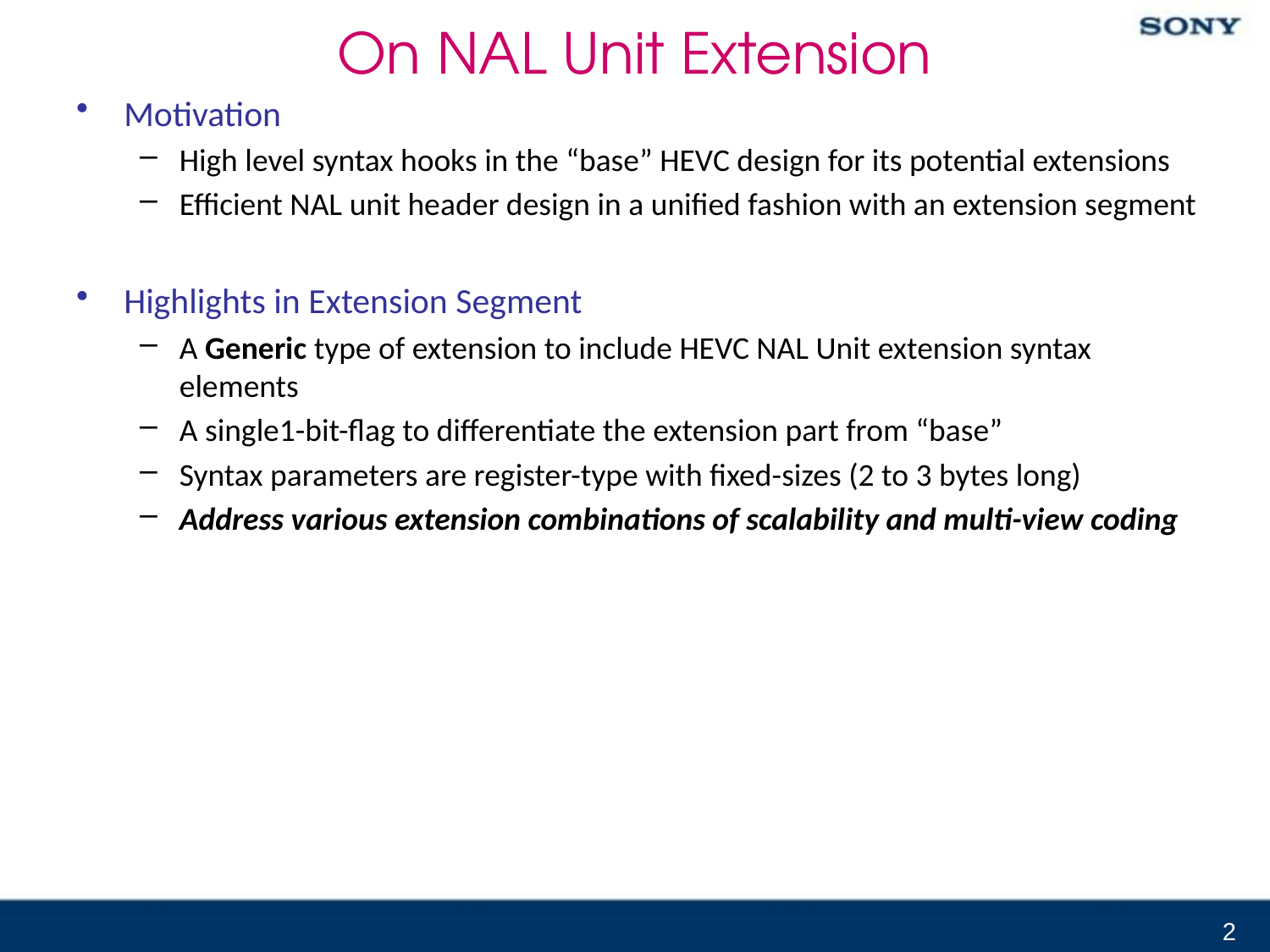

# On NAL Unit Extension
Motivation
High level syntax hooks in the “base” HEVC design for its potential extensions
Efficient NAL unit header design in a unified fashion with an extension segment

Highlights in Extension Segment
A Generic type of extension to include HEVC NAL Unit extension syntax elements
A single1-bit-flag to differentiate the extension part from “base”
Syntax parameters are register-type with fixed-sizes (2 to 3 bytes long)
Address various extension combinations of scalability and multi-view coding
2